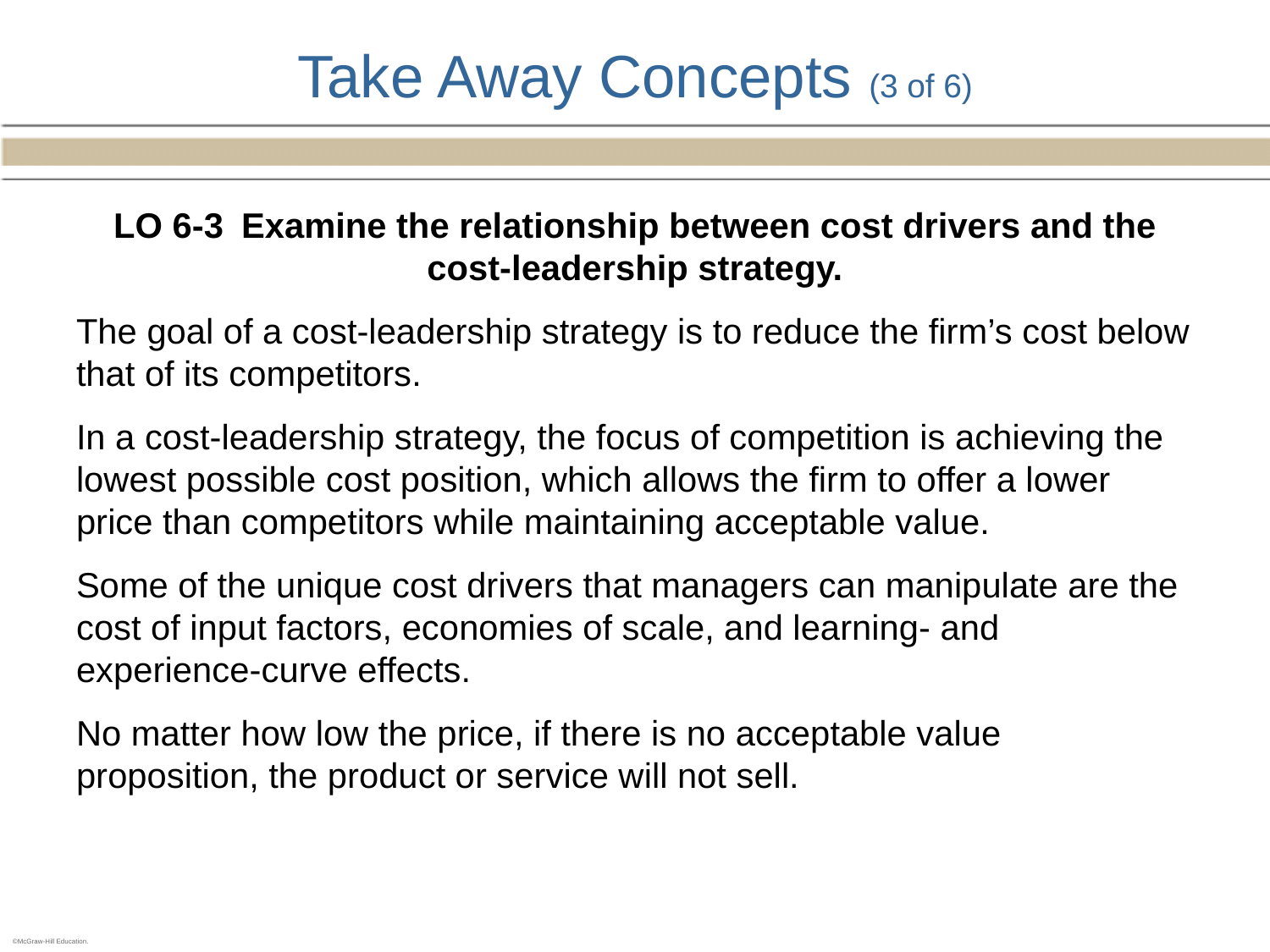

# Take Away Concepts (3 of 6)
LO 6-3 Examine the relationship between cost drivers and the cost-leadership strategy.
The goal of a cost-leadership strategy is to reduce the firm’s cost below that of its competitors.
In a cost-leadership strategy, the focus of competition is achieving the lowest possible cost position, which allows the firm to offer a lower price than competitors while maintaining acceptable value.
Some of the unique cost drivers that managers can manipulate are the cost of input factors, economies of scale, and learning- and experience-curve effects.
No matter how low the price, if there is no acceptable value proposition, the product or service will not sell.